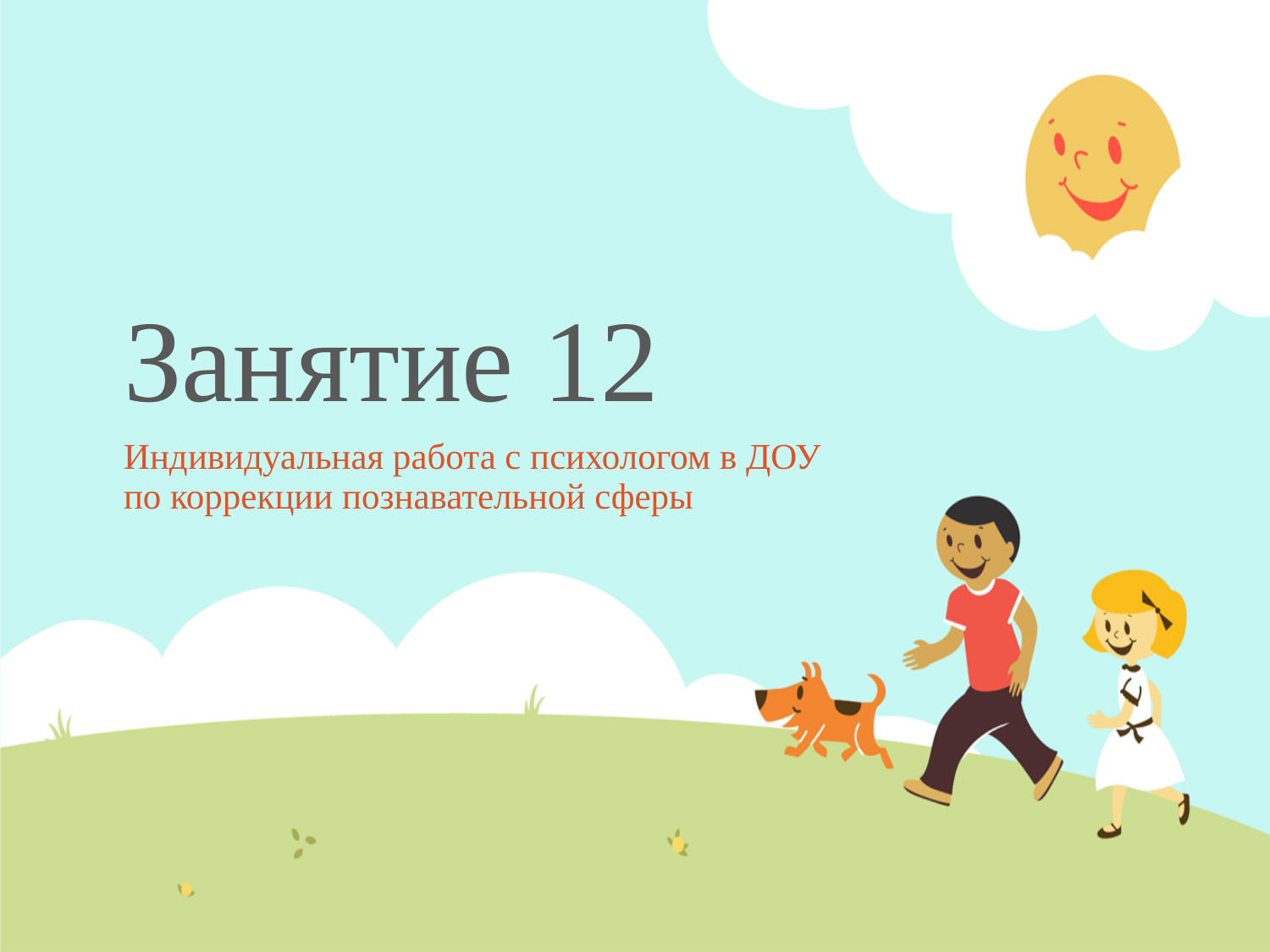

# Занятие 12
Индивидуальная работа с психологом в ДОУ по коррекции познавательной сферы